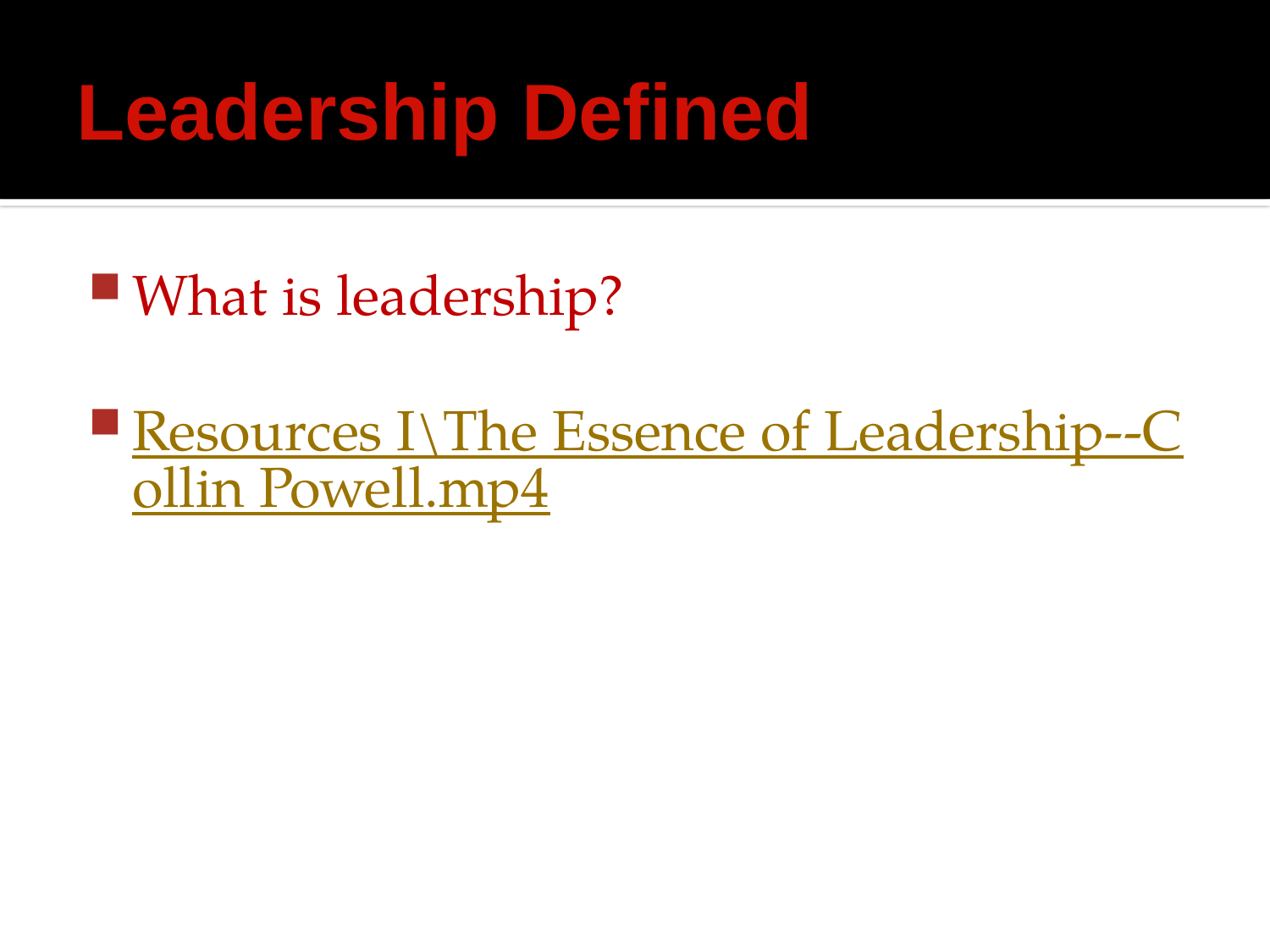

# Leadership Defined
What is leadership?

Resources I\The Essence of Leadership--Collin Powell.mp4